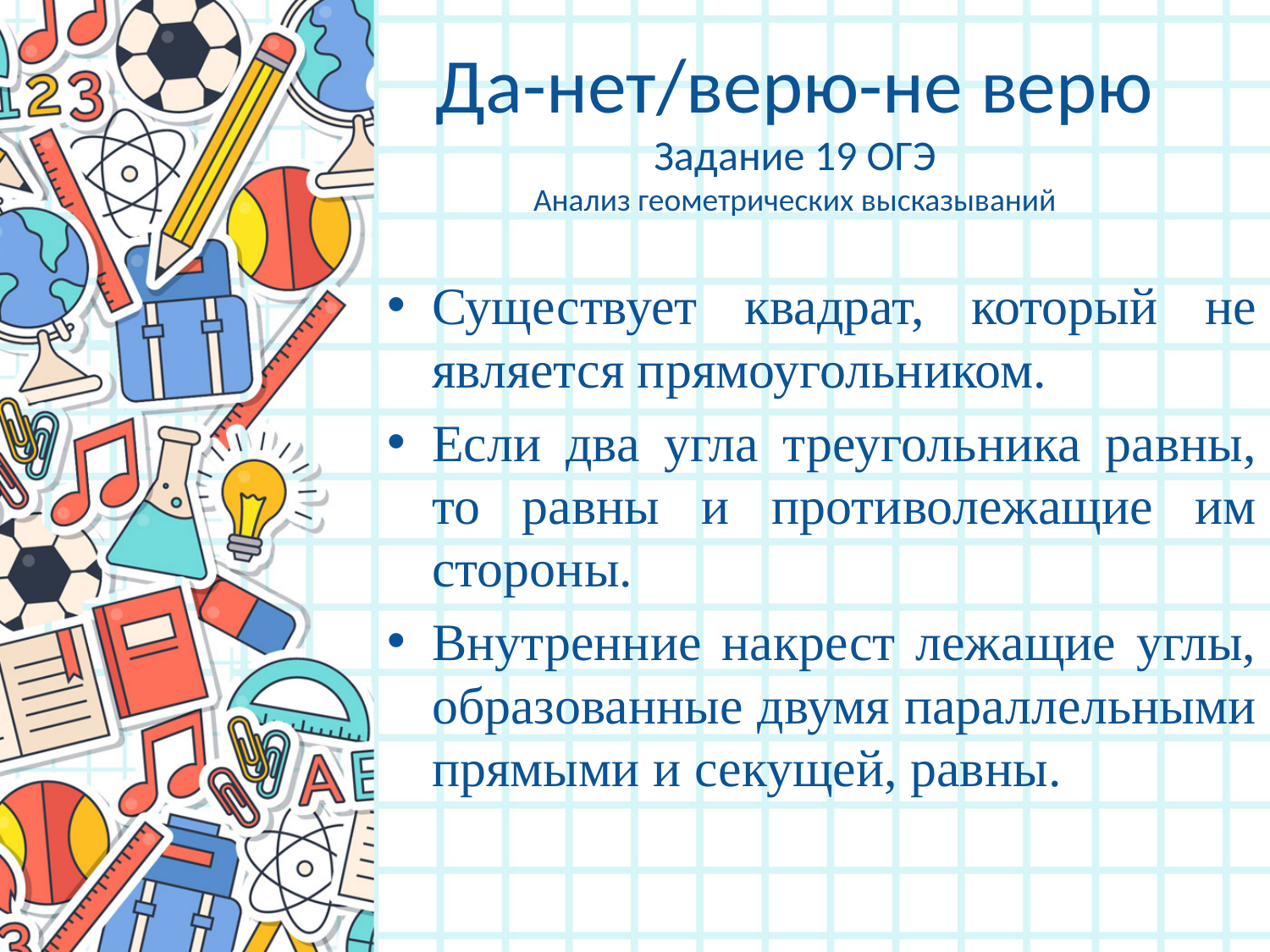

# Да-нет/верю-не верю Задание 19 ОГЭ Анализ геометрических высказываний
Существует квадрат, который не является прямоугольником.
Если два угла треугольника равны, то равны и противолежащие им стороны.
Внутренние накрест лежащие углы, образованные двумя параллельными прямыми и секущей, равны.